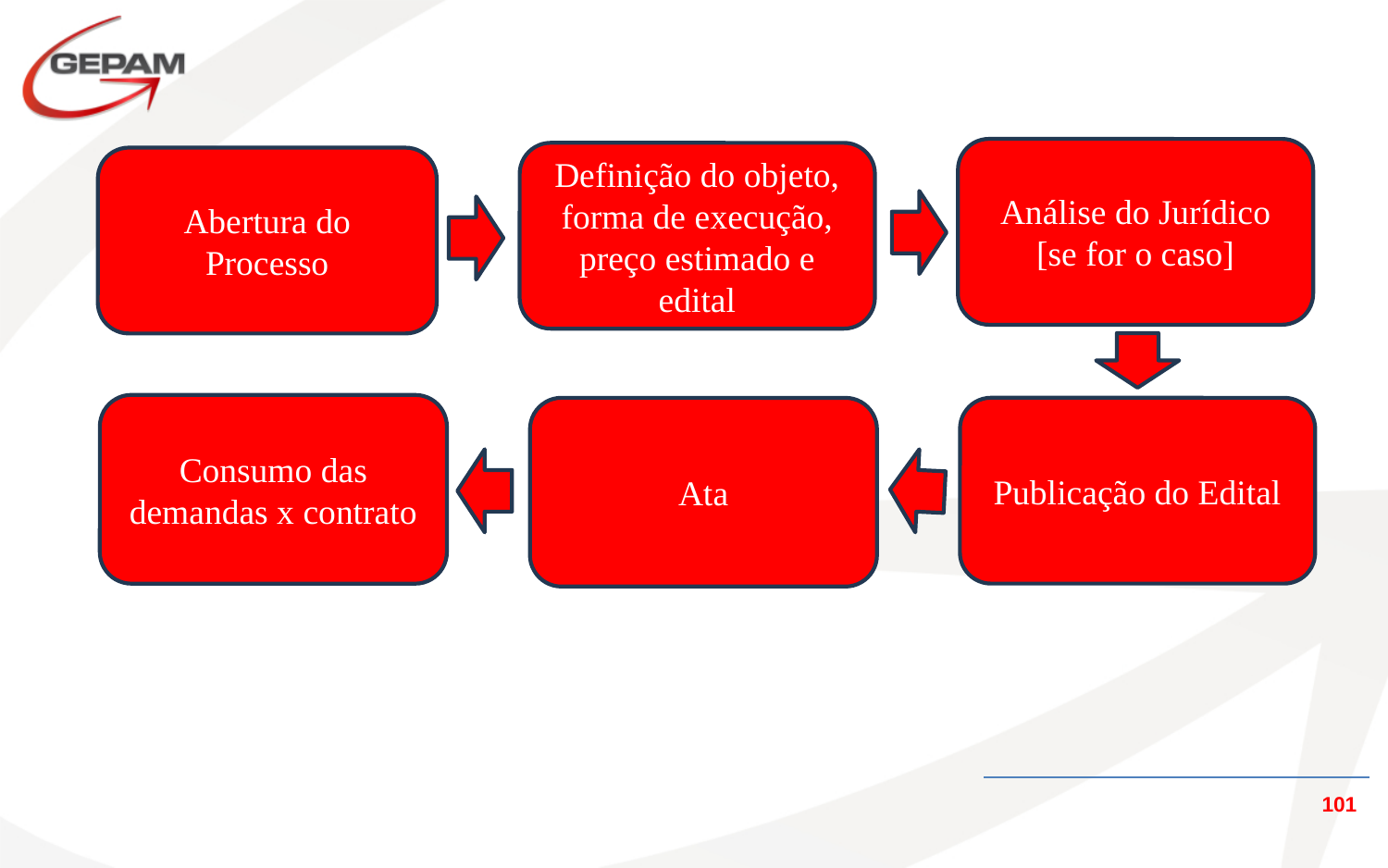

Análise do Jurídico [se for o caso]
Definição do objeto, forma de execução, preço estimado e edital
Abertura do Processo

Consumo das demandas x contrato
Ata
Publicação do Edital